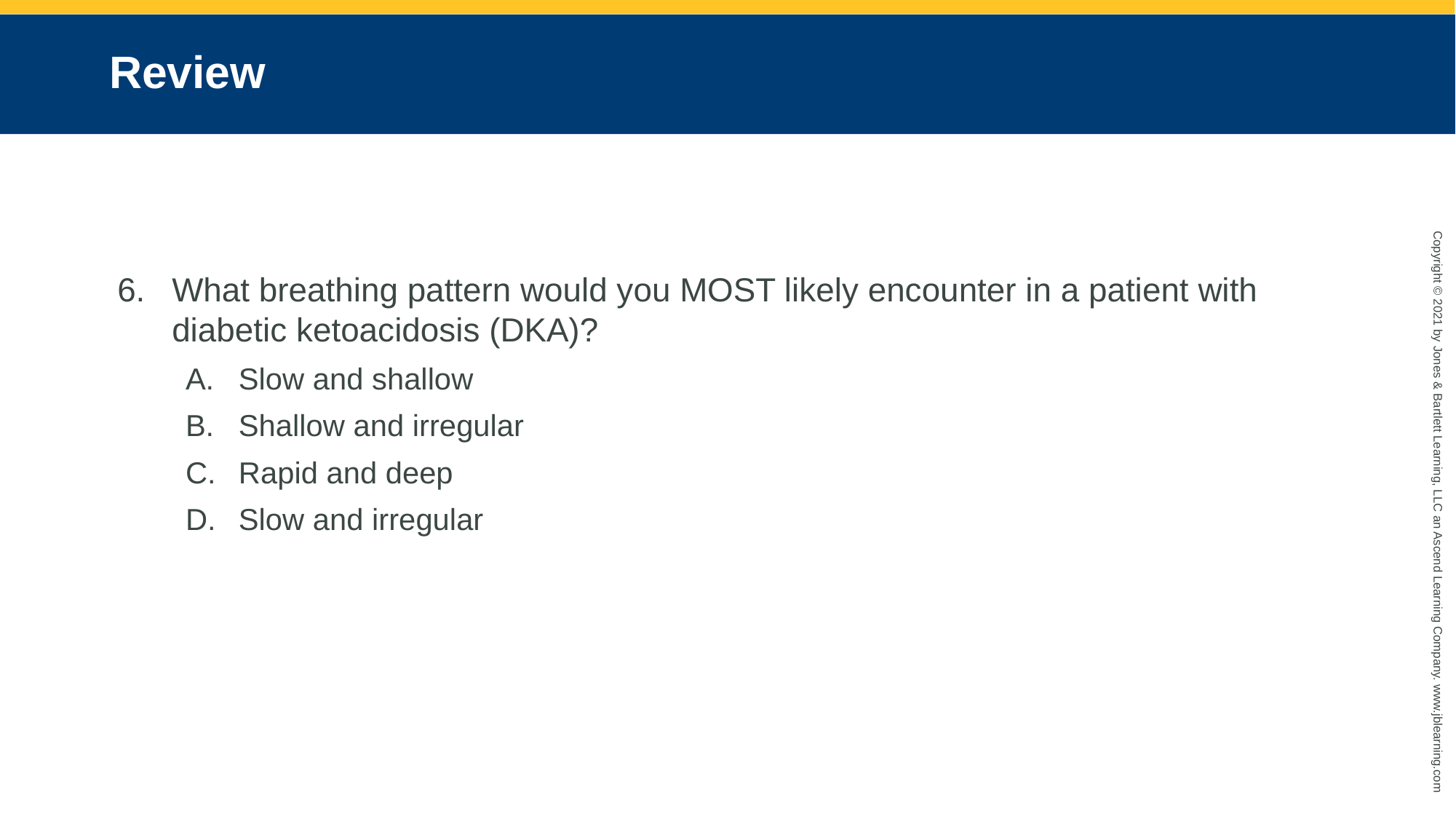

# Review
What breathing pattern would you MOST likely encounter in a patient with diabetic ketoacidosis (DKA)?
Slow and shallow
Shallow and irregular
Rapid and deep
Slow and irregular